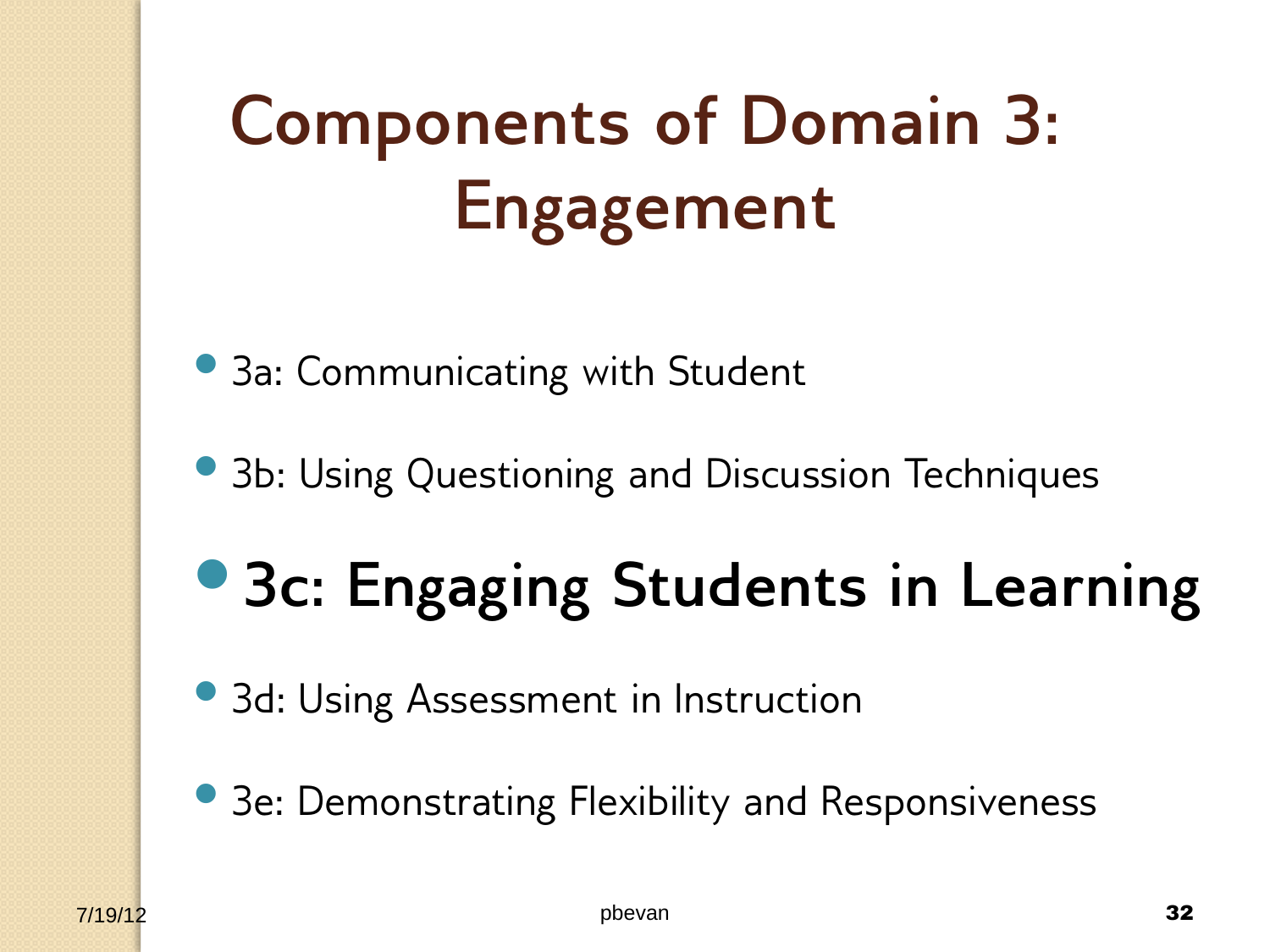

Components of Domain 3: Engagement

3a: Communicating with Student

3b: Using Questioning and Discussion Techniques

3c: Engaging Students in Learning

3d: Using Assessment in Instruction

3e: Demonstrating Flexibility and Responsiveness

7/19/12
pbevan
32